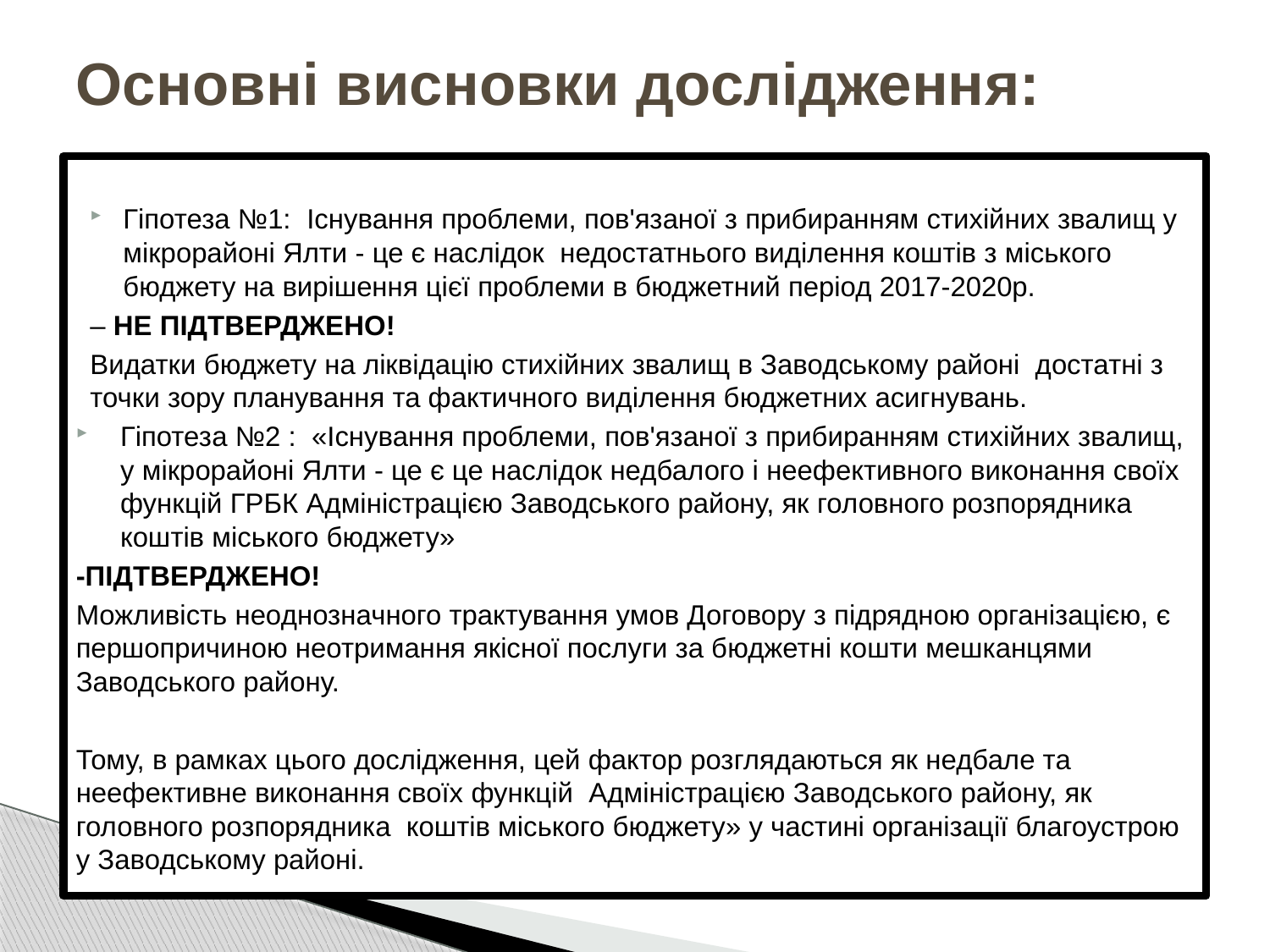

# Основні висновки дослідження:

Гіпотеза №1:  Існування проблеми, пов'язаної з прибиранням стихійних звалищ у мікрорайоні Ялти - це є наслідок  недостатнього виділення коштів з міського бюджету на вирішення цієї проблеми в бюджетний період 2017-2020р.
– НЕ ПІДТВЕРДЖЕНО!
Видатки бюджету на ліквідацію стихійних звалищ в Заводському районі  достатні з точки зору планування та фактичного виділення бюджетних асигнувань.
Гіпотеза №2 :  «Існування проблеми, пов'язаної з прибиранням стихійних звалищ, у мікрорайоні Ялти - це є це наслідок недбалого і неефективного виконання своїх функцій ГРБК Адміністрацією Заводського району, як головного розпорядника  коштів міського бюджету»
-ПІДТВЕРДЖЕНО!
Можливість неоднозначного трактування умов Договору з підрядною організацією, є першопричиною неотримання якісної послуги за бюджетні кошти мешканцями Заводського району.

Тому, в рамках цього дослідження, цей фактор розглядаються як недбале та неефективне виконання своїх функцій  Адміністрацією Заводського району, як головного розпорядника  коштів міського бюджету» у частині організації благоустрою у Заводському районі.